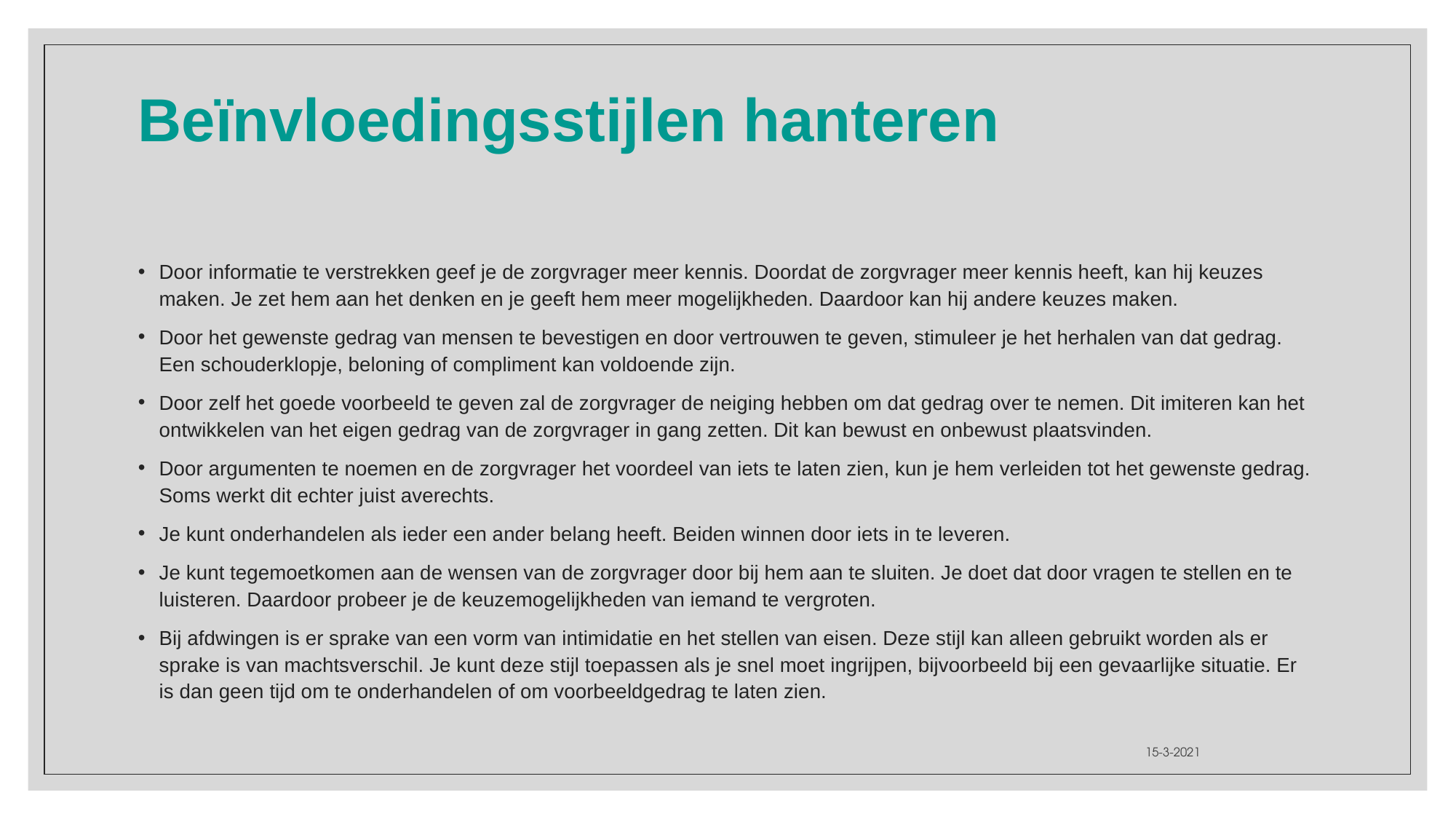

# Beïnvloedingsstijlen hanteren
Door informatie te verstrekken geef je de zorgvrager meer kennis. Doordat de zorgvrager meer kennis heeft, kan hij keuzes maken. Je zet hem aan het denken en je geeft hem meer mogelijkheden. Daardoor kan hij andere keuzes maken.
Door het gewenste gedrag van mensen te bevestigen en door vertrouwen te geven, stimuleer je het herhalen van dat gedrag. Een schouderklopje, beloning of compliment kan voldoende zijn.
Door zelf het goede voorbeeld te geven zal de zorgvrager de neiging hebben om dat gedrag over te nemen. Dit imiteren kan het ontwikkelen van het eigen gedrag van de zorgvrager in gang zetten. Dit kan bewust en onbewust plaatsvinden.
Door argumenten te noemen en de zorgvrager het voordeel van iets te laten zien, kun je hem verleiden tot het gewenste gedrag. Soms werkt dit echter juist averechts.
Je kunt onderhandelen als ieder een ander belang heeft. Beiden winnen door iets in te leveren.
Je kunt tegemoetkomen aan de wensen van de zorgvrager door bij hem aan te sluiten. Je doet dat door vragen te stellen en te luisteren. Daardoor probeer je de keuzemogelijkheden van iemand te vergroten.
Bij afdwingen is er sprake van een vorm van intimidatie en het stellen van eisen. Deze stijl kan alleen gebruikt worden als er sprake is van machtsverschil. Je kunt deze stijl toepassen als je snel moet ingrijpen, bijvoorbeeld bij een gevaarlijke situatie. Er is dan geen tijd om te onderhandelen of om voorbeeldgedrag te laten zien.

15-3-2021